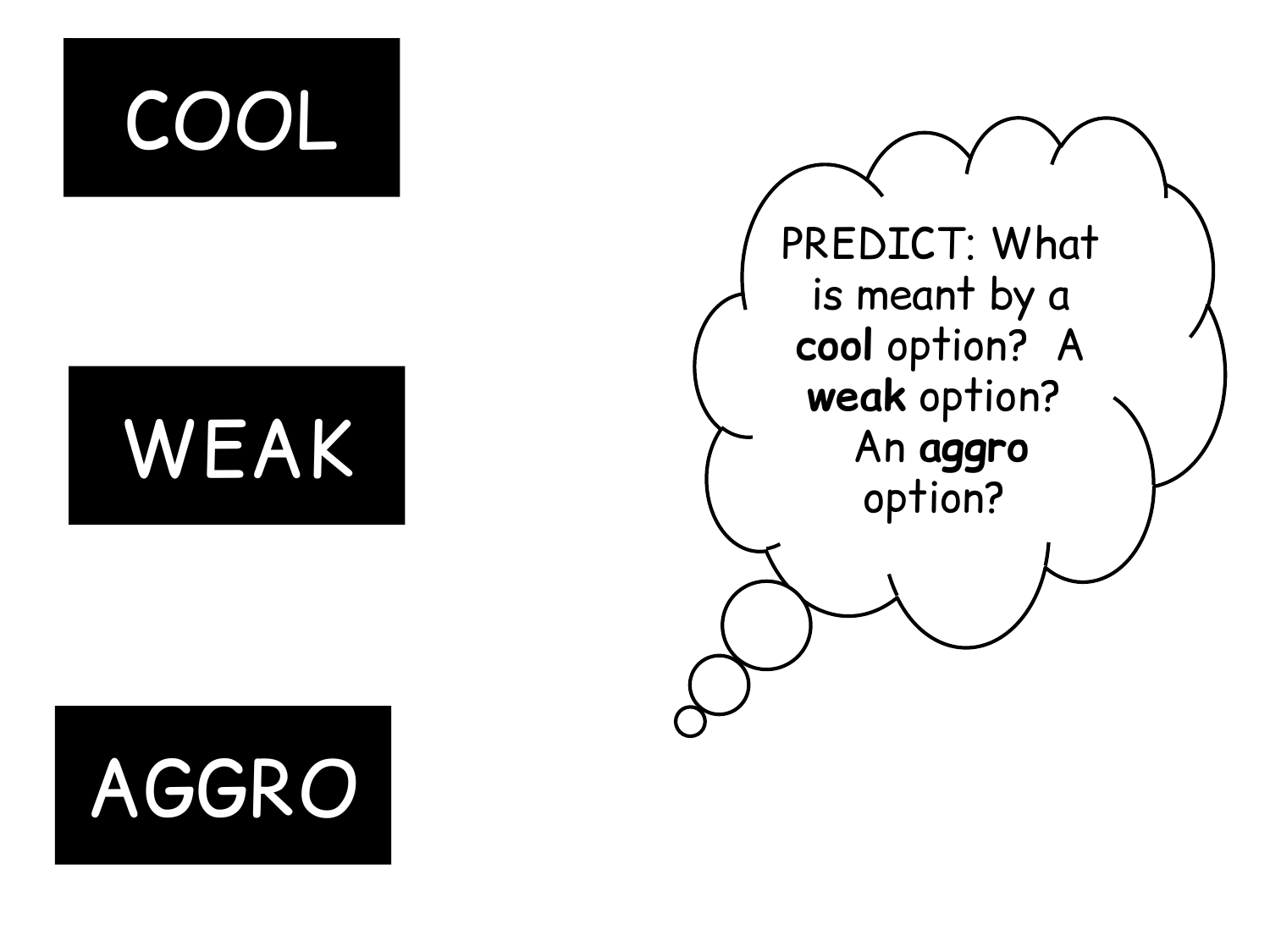

# COOL
PREDICT: What is meant by a cool option?  A weak option?  An aggro option?
WEAK
AGGRO